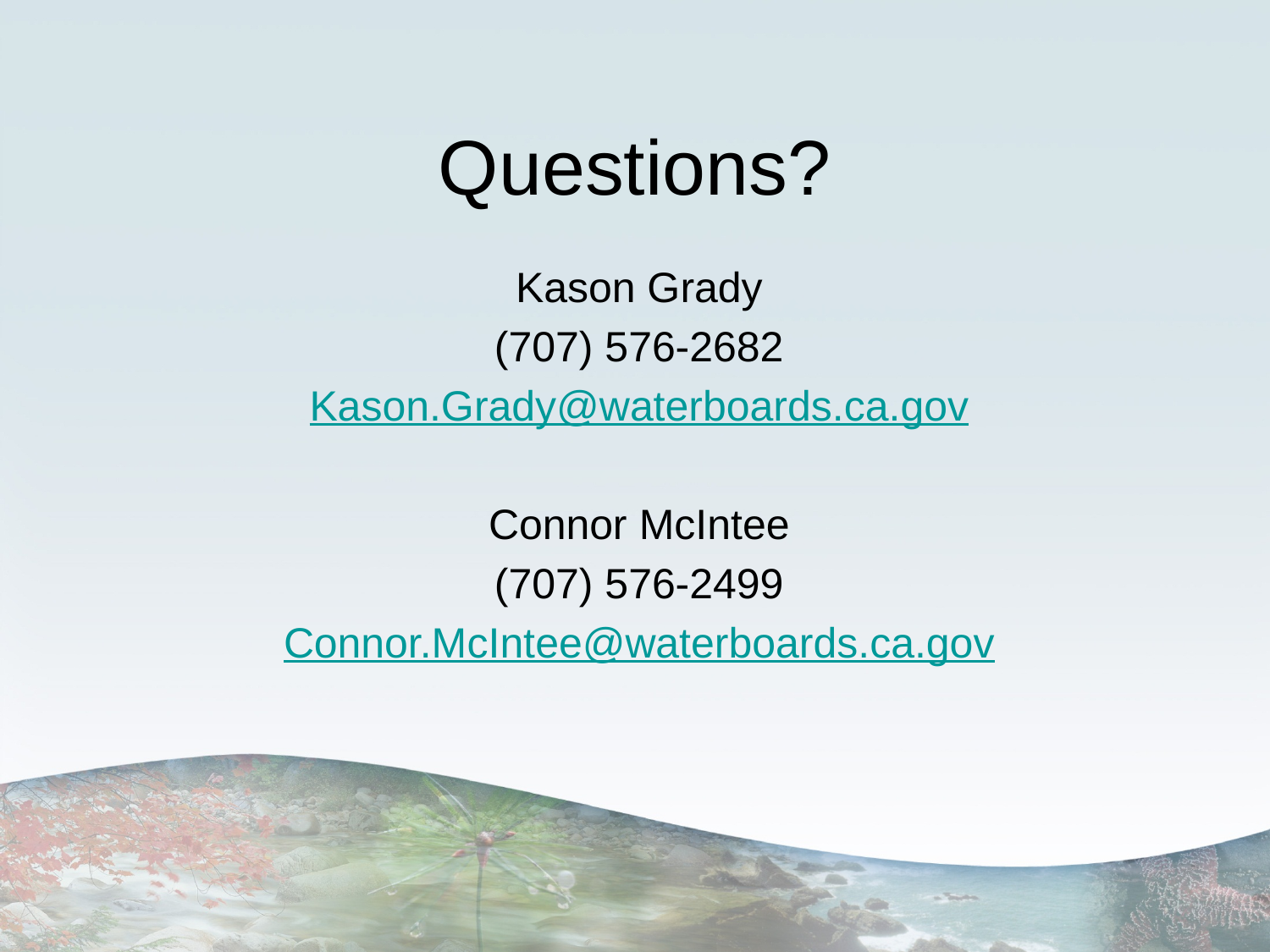

# Questions?
Kason Grady
(707) 576-2682
Kason.Grady@waterboards.ca.gov

Connor McIntee
(707) 576-2499
Connor.McIntee@waterboards.ca.gov